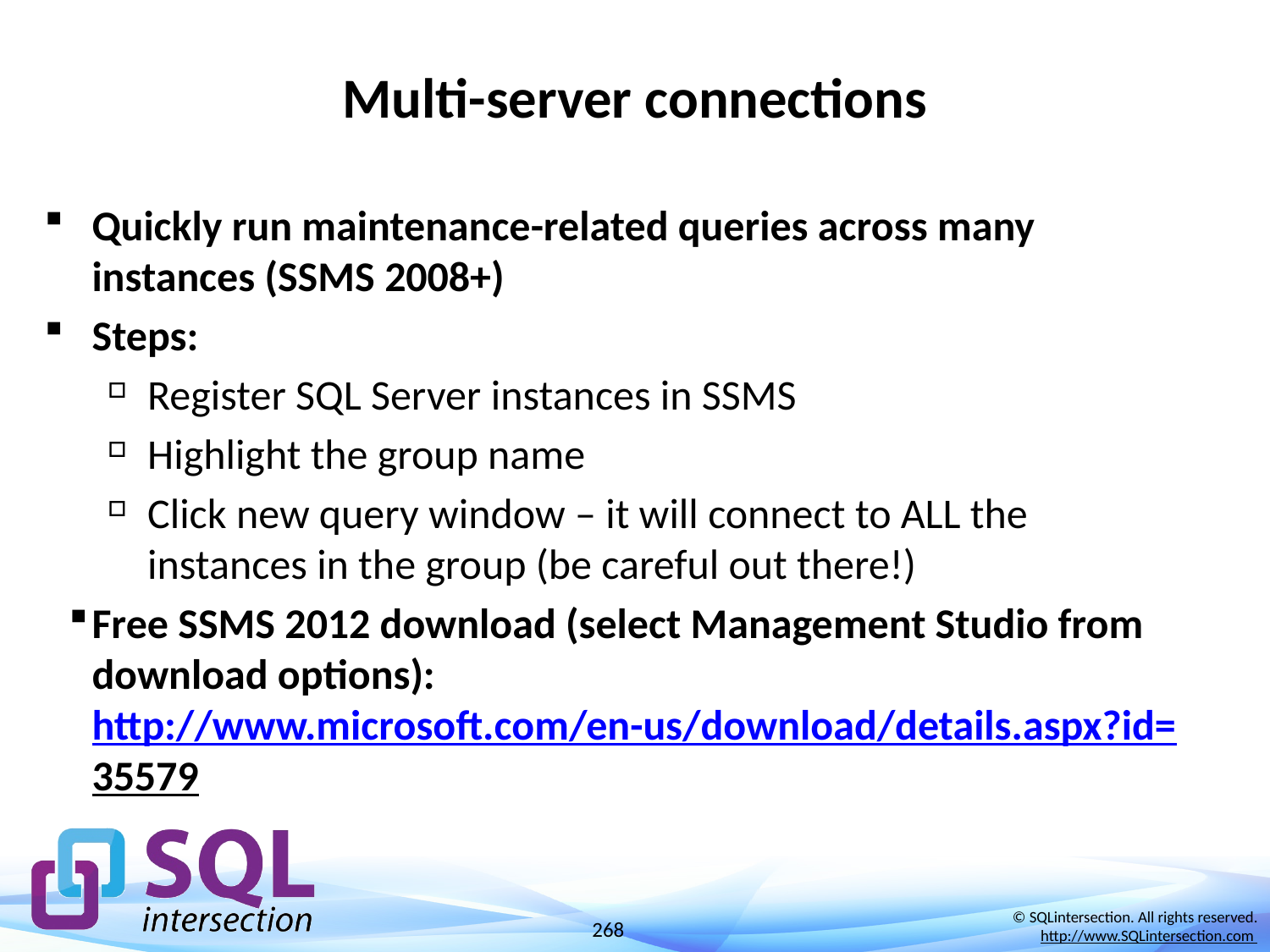

# Multi-server connections
Quickly run maintenance-related queries across many instances (SSMS 2008+)
Steps:
Register SQL Server instances in SSMS
Highlight the group name
Click new query window – it will connect to ALL the instances in the group (be careful out there!)
Free SSMS 2012 download (select Management Studio from download options):  http://www.microsoft.com/en-us/download/details.aspx?id=35579